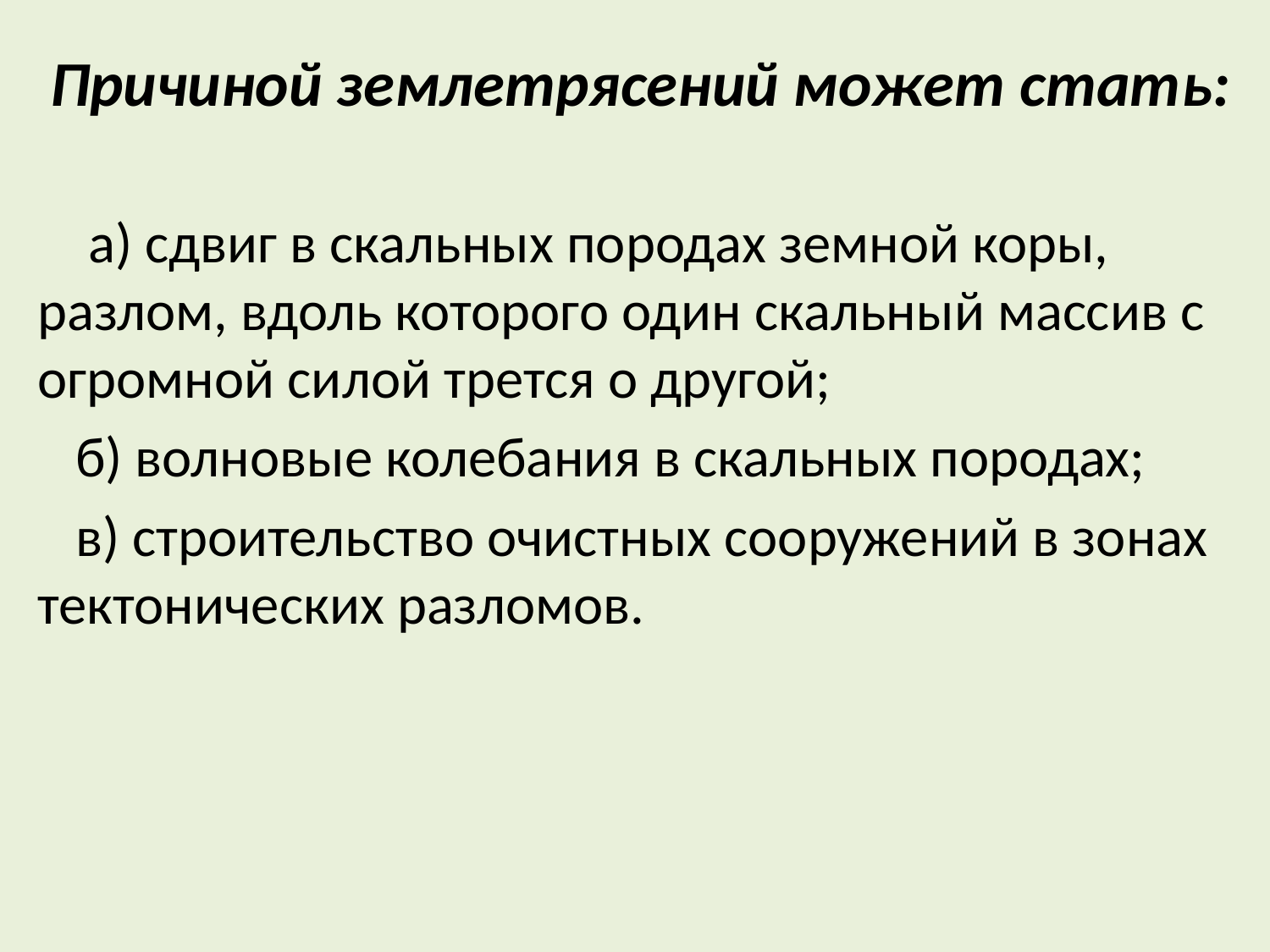

#
 Причиной землетрясений может стать:
    а) сдвиг в скальных породах земной коры, разлом, вдоль которого один скальный массив с огромной си­лой трется о другой;
   б) волновые колебания в скальных породах;
   в) строительство очистных сооружений в зонах тектонических разломов.